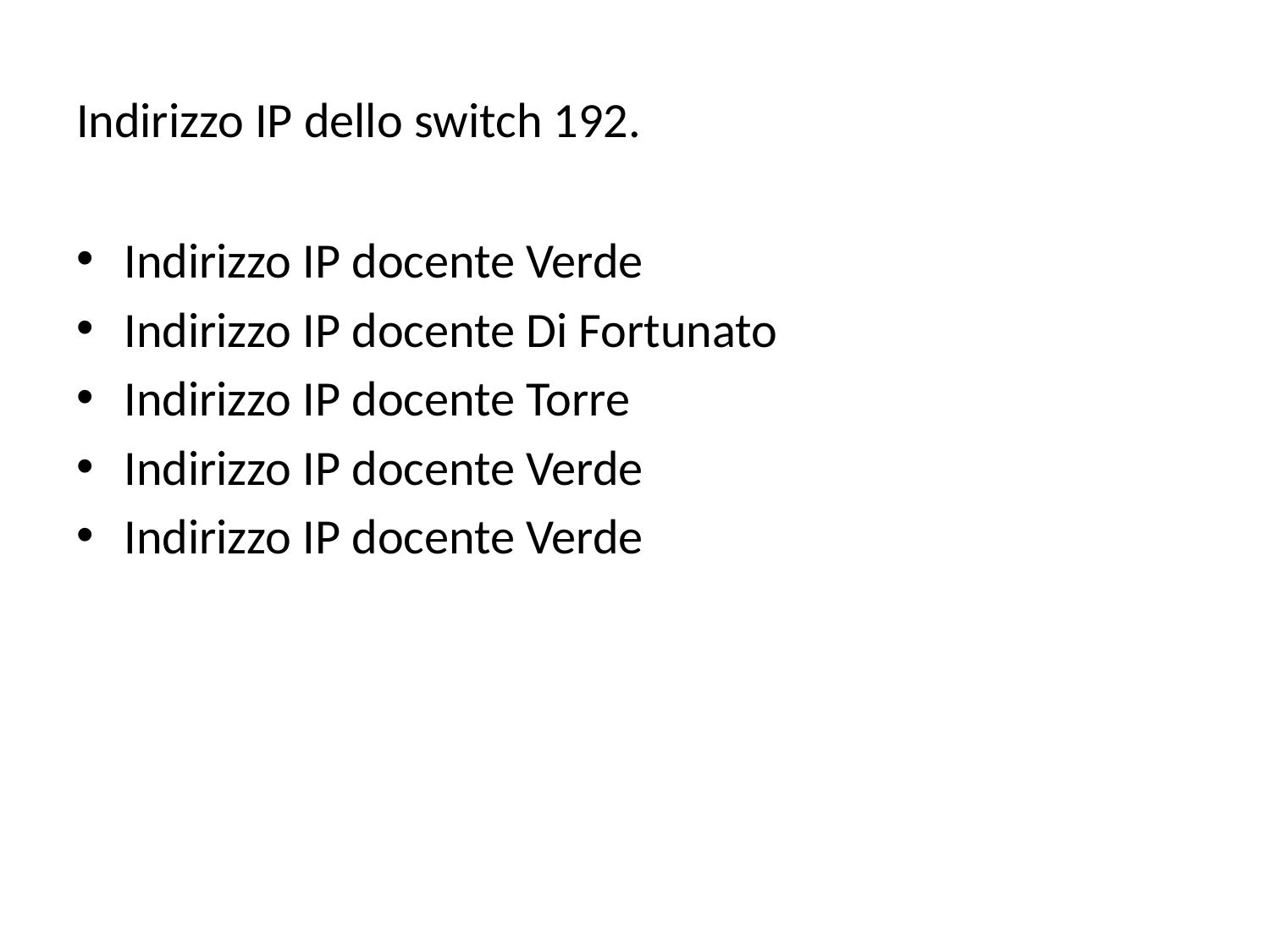

# Indirizzo IP dello switch 192.
Indirizzo IP docente Verde
Indirizzo IP docente Di Fortunato
Indirizzo IP docente Torre
Indirizzo IP docente Verde
Indirizzo IP docente Verde